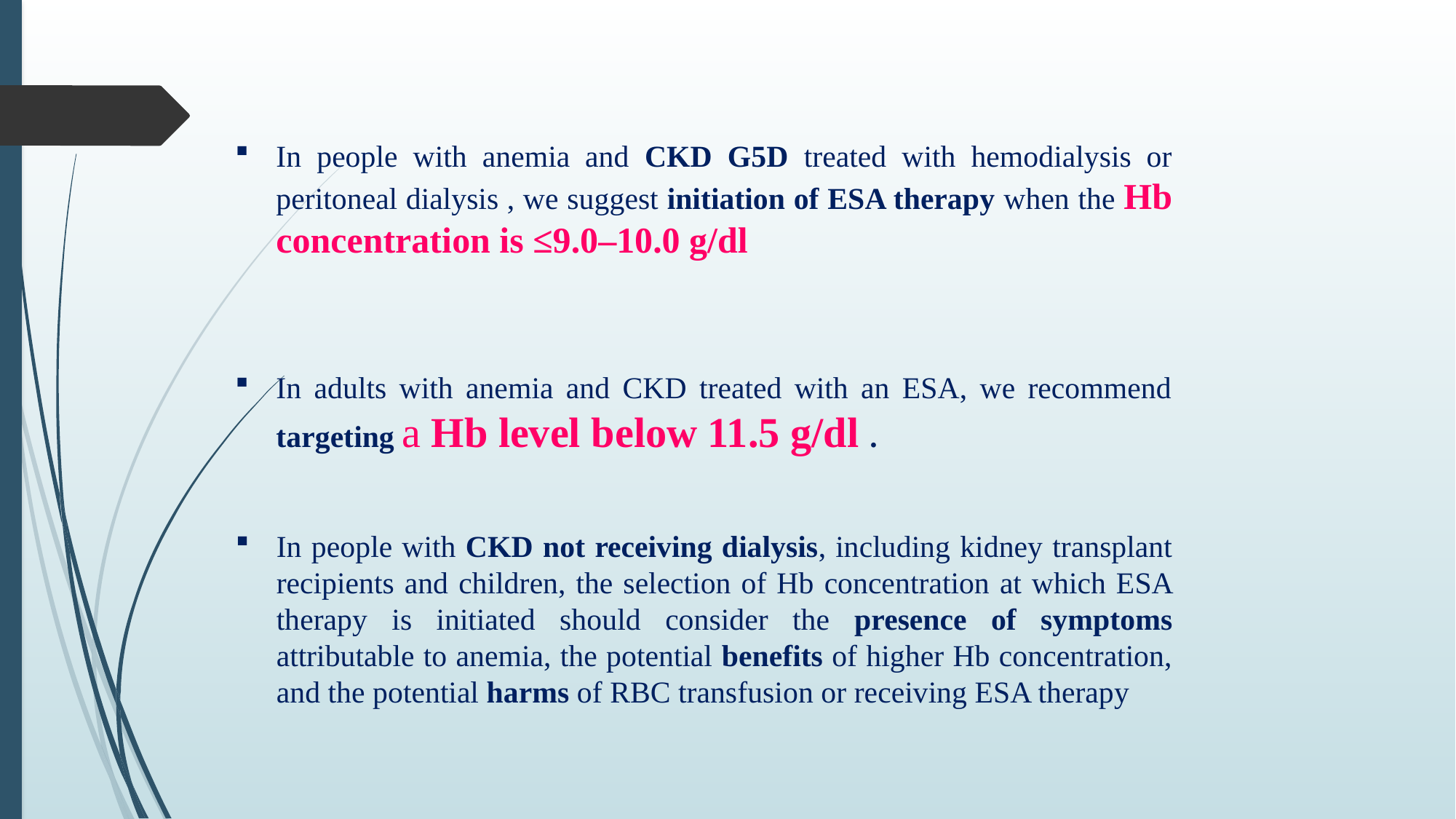

In people with anemia and CKD G5D treated with hemodialysis or peritoneal dialysis , we suggest initiation of ESA therapy when the Hb concentration is ≤9.0–10.0 g/dl

In adults with anemia and CKD treated with an ESA, we recommend targeting a Hb level below 11.5 g/dl .
In people with CKD not receiving dialysis, including kidney transplant recipients and children, the selection of Hb concentration at which ESA therapy is initiated should consider the presence of symptoms attributable to anemia, the potential benefits of higher Hb concentration, and the potential harms of RBC transfusion or receiving ESA therapy